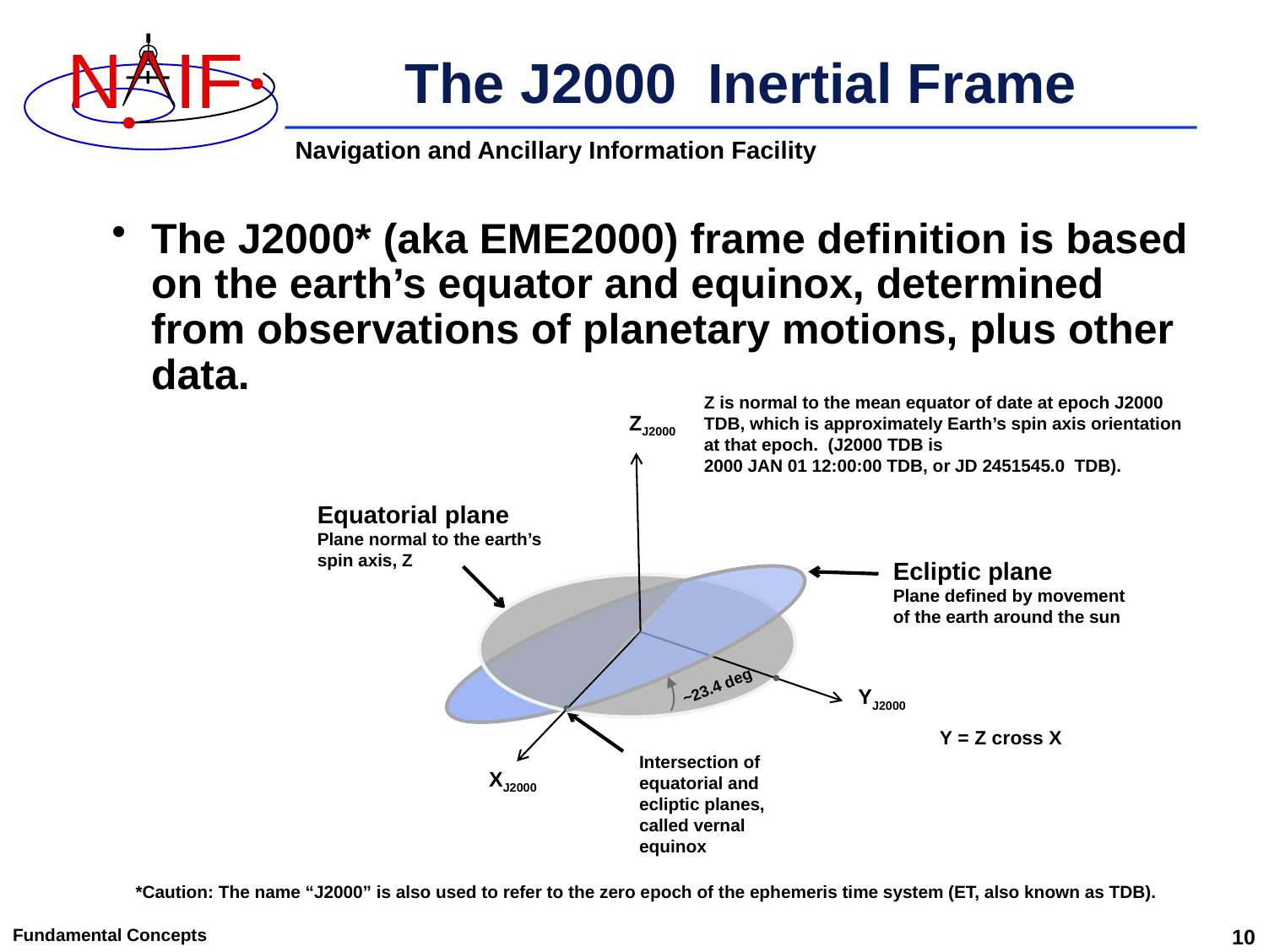

# The J2000  Inertial Frame
The J2000* (aka EME2000) frame definition is based on the earth’s equator and equinox, determined from observations of planetary motions, plus other data.
Z is normal to the mean equator of date at epoch J2000 TDB, which is approximately Earth’s spin axis orientation at that epoch.  (J2000 TDB is
2000 JAN 01 12:00:00 TDB, or JD 2451545.0  TDB).
ZJ2000

Equatorial plane
Plane normal to the earth’s spin axis, Z
Ecliptic plane
Plane defined by movement of the earth around the sun

~23.4 deg

YJ2000

Y = Z cross X
Intersection of
equatorial and
ecliptic planes,
called vernal
equinox
XJ2000
*Caution: The name “J2000” is also used to refer to the zero epoch of the ephemeris time system (ET, also known as TDB).
Fundamental Concepts
10